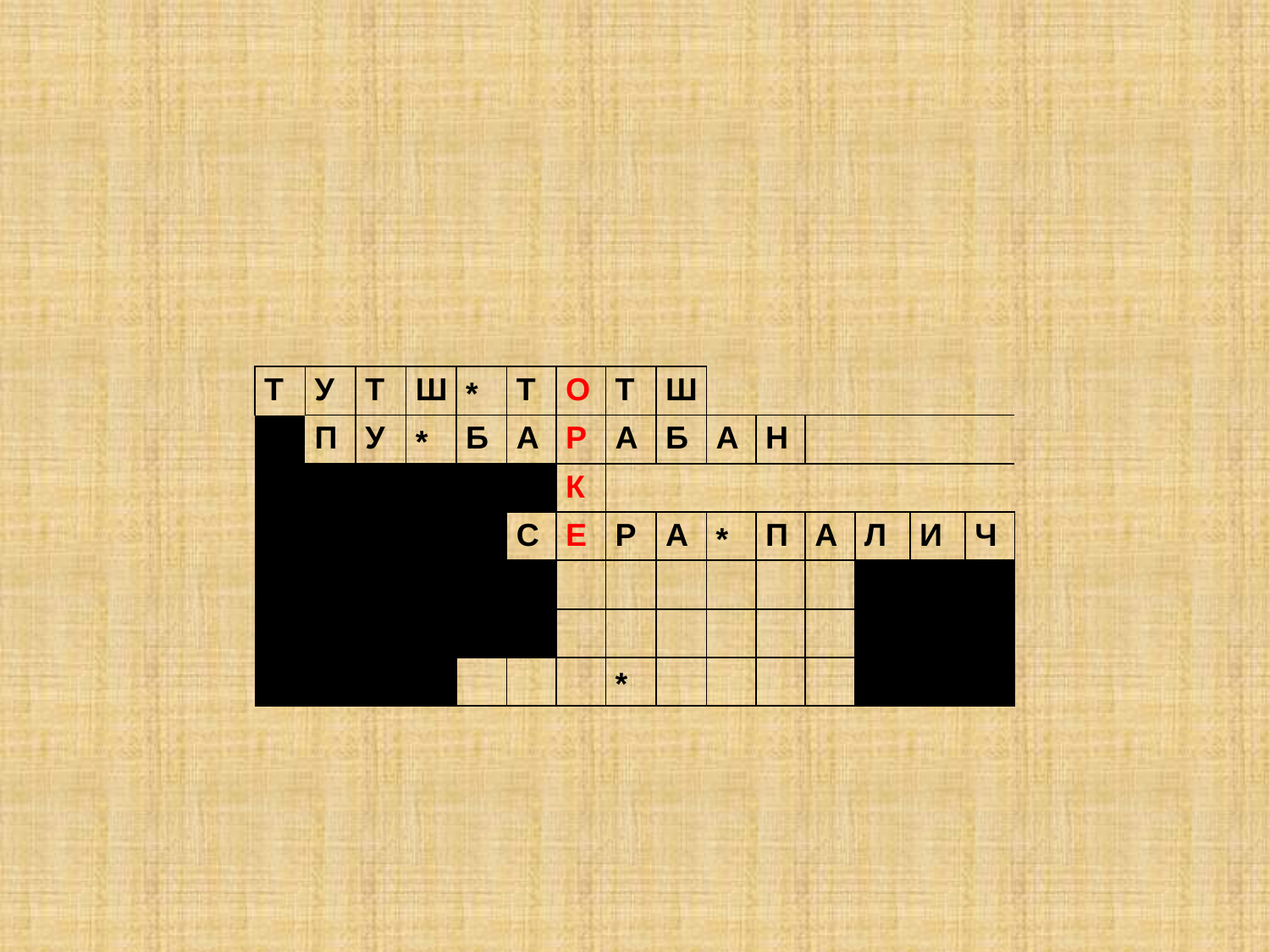

#
| Т | У | Т | Ш | \* | Т | О | Т | Ш |  |  |  |  |  |  |
| --- | --- | --- | --- | --- | --- | --- | --- | --- | --- | --- | --- | --- | --- | --- |
|  | П | У | \* | Б | А | Р | А | Б | А | Н |  |  |  |  |
|  |  |  |  |  |  | К |  |  |  |  |  |  |  |  |
|  |  |  |  |  | С | Е | Р | А | \* | П | А | Л | И | Ч |
|  |  |  |  |  |  |  |  |  |  |  |  |  |  |  |
|  |  |  |  |  |  |  |  |  |  |  |  |  |  |  |
|  |  |  |  |  |  |  | \* |  |  |  |  |  |  |  |